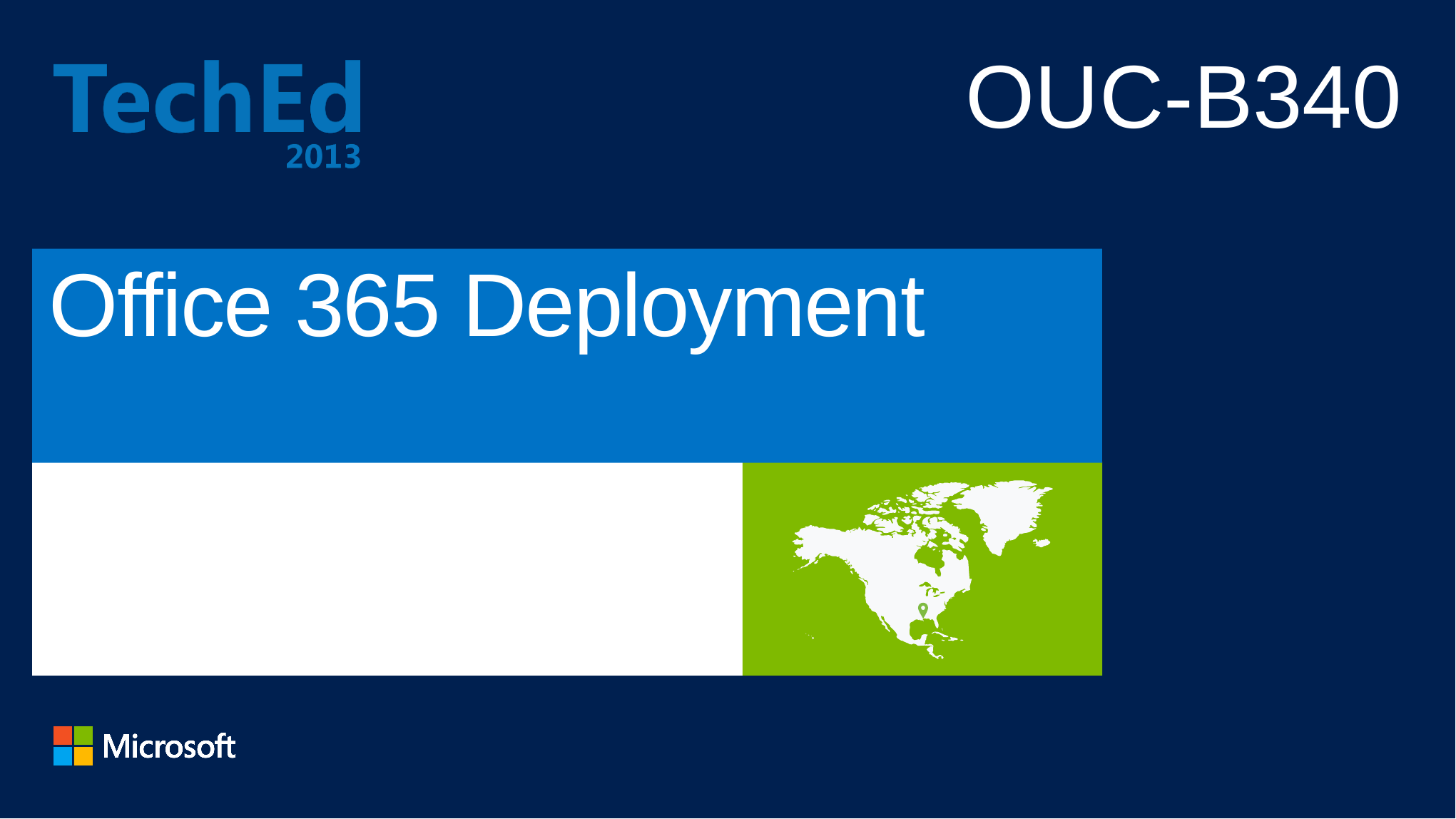

OUC-B340
# Office 365 Deployment
Keith Laborde
Principal Service Engineer
Brian Shiers
Technical Product Manager